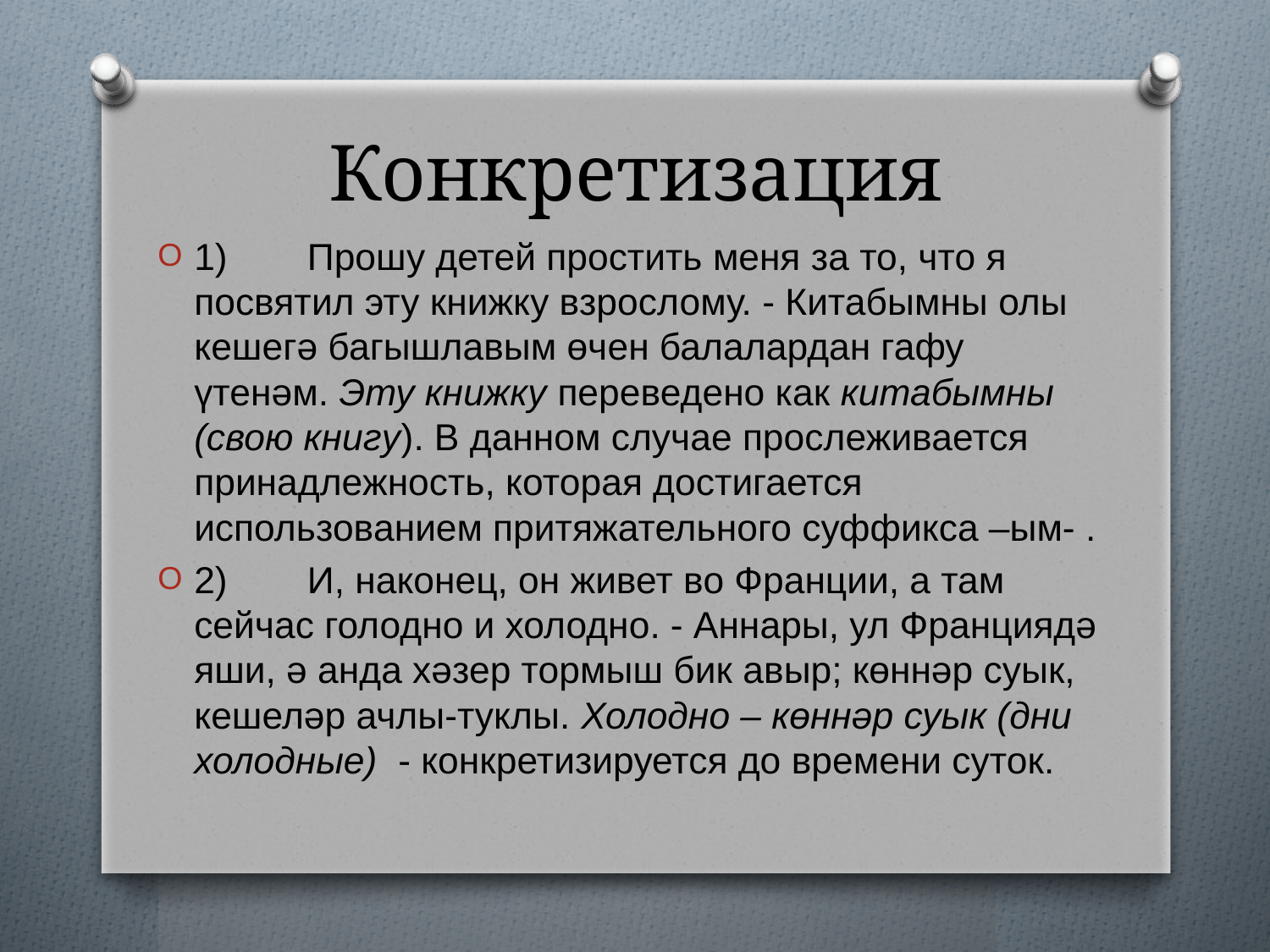

# Конкретизация
1)	Прошу детей простить меня за то, что я посвятил эту книжку взрослому. - Китабымны олы кешегә багышлавым өчен балалардан гафу үтенәм. Эту книжку переведено как китабымны (свою книгу). В данном случае прослеживается принадлежность, которая достигается использованием притяжательного суффикса –ым- .
2)	И, наконец, он живет во Франции, а там сейчас голодно и холодно. - Аннары, ул Франциядә яши, ә анда хәзер тормыш бик авыр; көннәр суык, кешеләр ачлы-туклы. Холодно – көннәр суык (дни холодные)  - конкретизируется до времени суток.